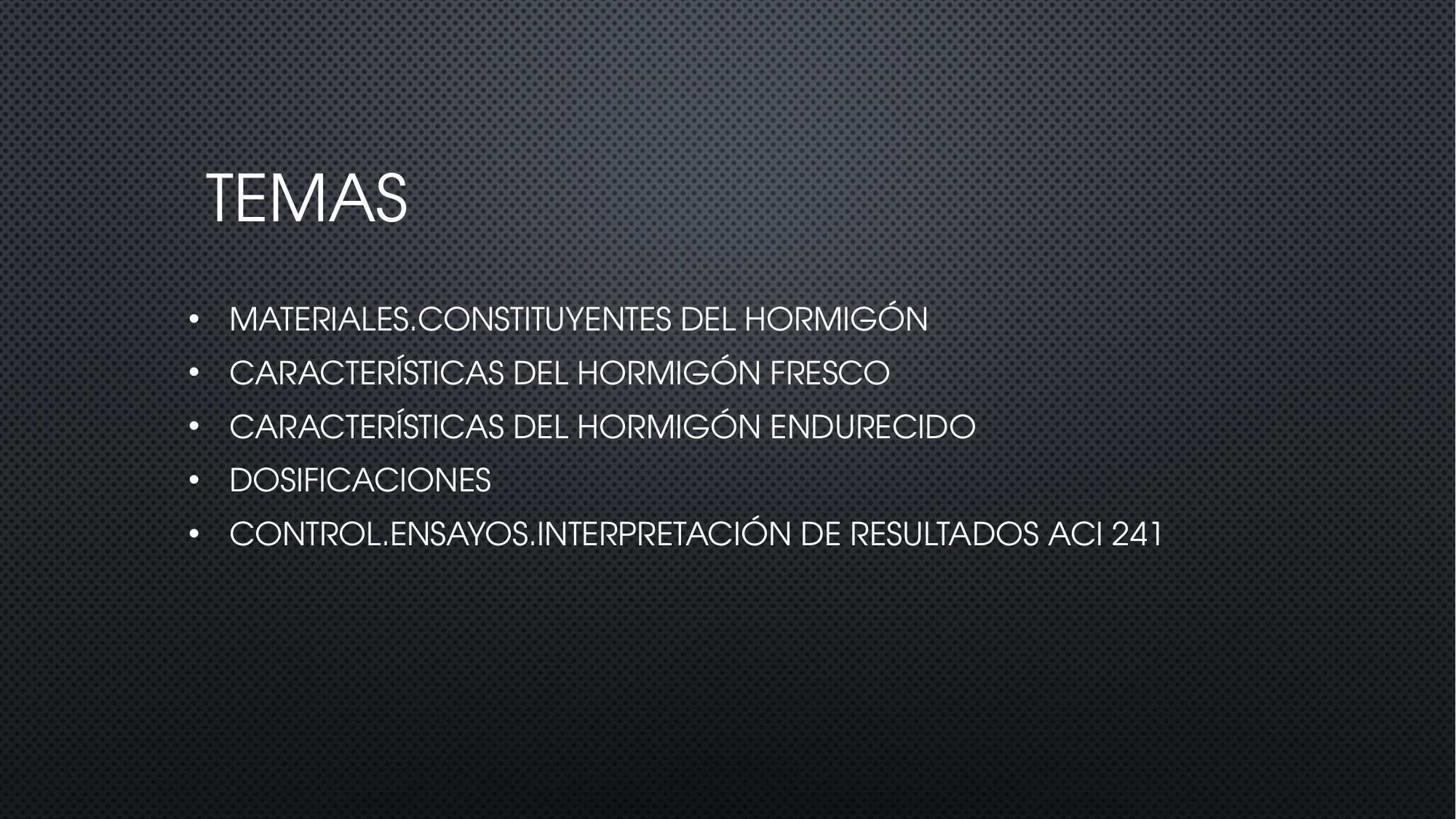

# TEMAS
MATERIALES.CONSTITUYENTES DEL HORMIGÓN
CARACTERÍSTICAS DEL HORMIGÓN FRESCO
CARACTERÍSTICAS DEL HORMIGÓN ENDURECIDO
DOSIFICACIONES
CONTROL.ENSAYOS.INTERPRETACIÓN DE RESULTADOS ACI 241